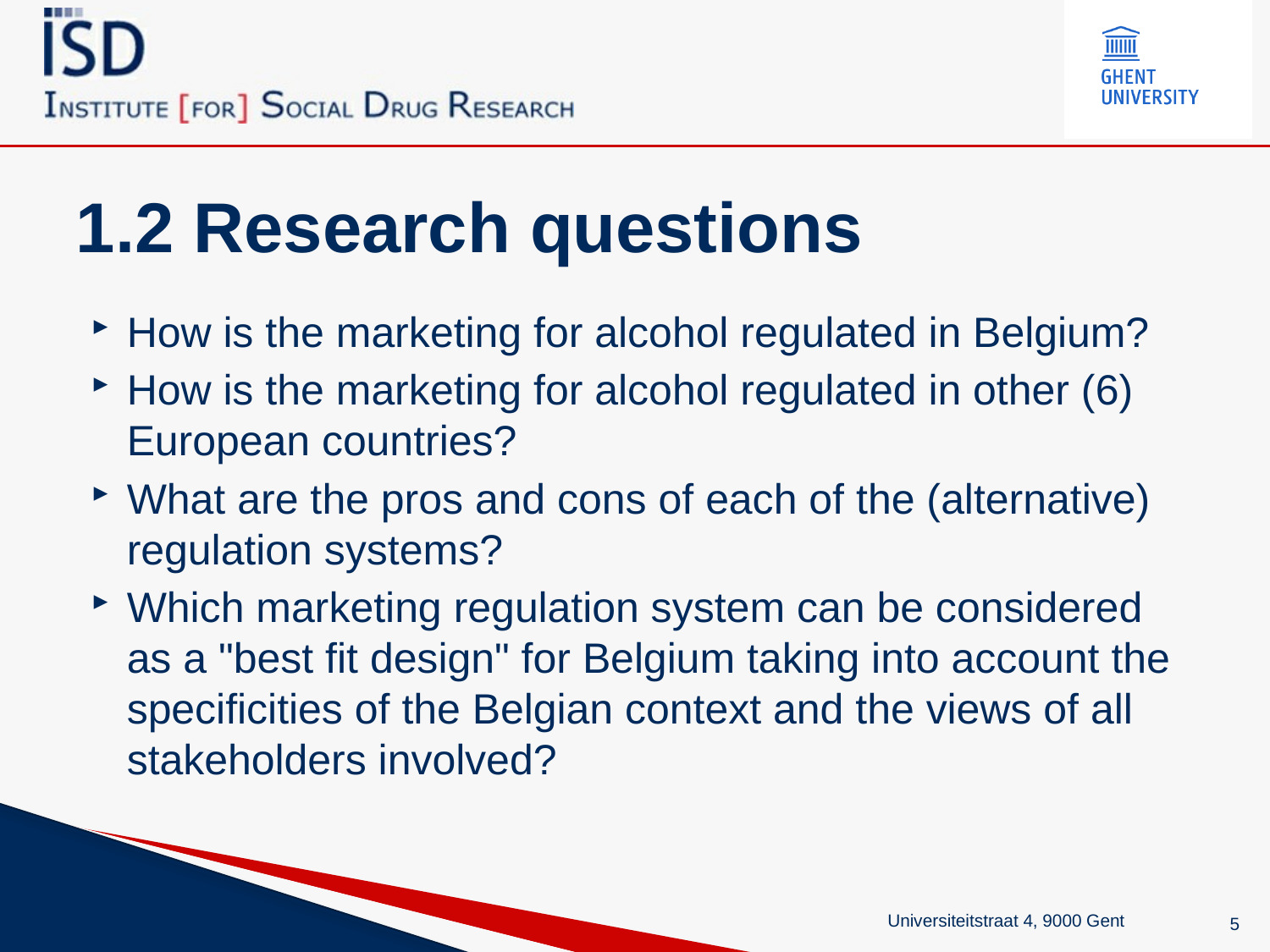

# 1.2 Research questions
How is the marketing for alcohol regulated in Belgium?
How is the marketing for alcohol regulated in other (6) European countries?
What are the pros and cons of each of the (alternative) regulation systems?
Which marketing regulation system can be considered as a "best fit design" for Belgium taking into account the specificities of the Belgian context and the views of all stakeholders involved?
Universiteitstraat 4, 9000 Gent
5